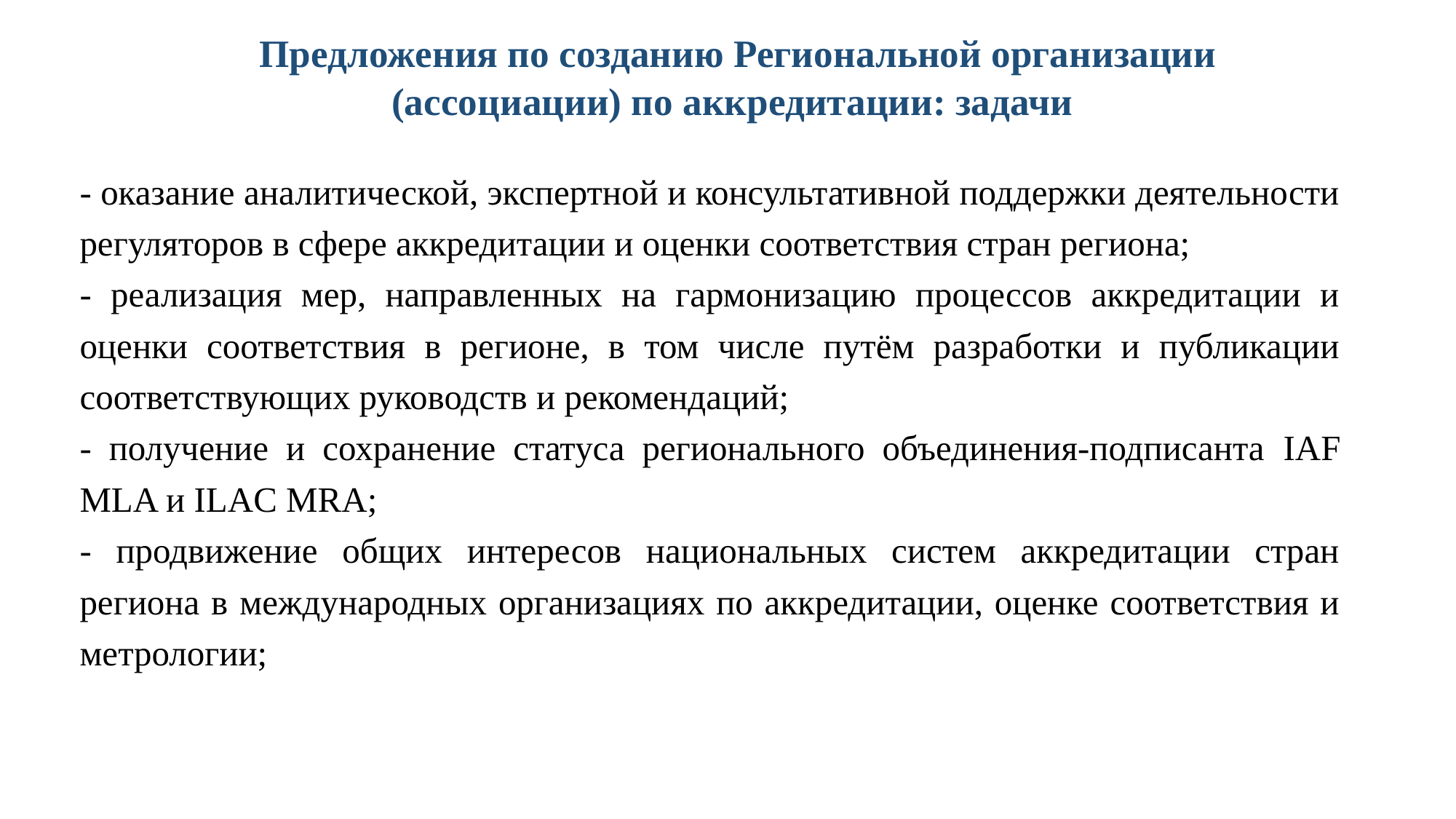

# Предложения по созданию Региональной организации (ассоциации) по аккредитации: задачи
- оказание аналитической, экспертной и консультативной поддержки деятельности регуляторов в сфере аккредитации и оценки соответствия стран региона;
- реализация мер, направленных на гармонизацию процессов аккредитации и оценки соответствия в регионе, в том числе путём разработки и публикации соответствующих руководств и рекомендаций;
- получение и сохранение статуса регионального объединения-подписанта IAF MLA и ILAC MRA;
- продвижение общих интересов национальных систем аккредитации стран региона в международных организациях по аккредитации, оценке соответствия и метрологии;